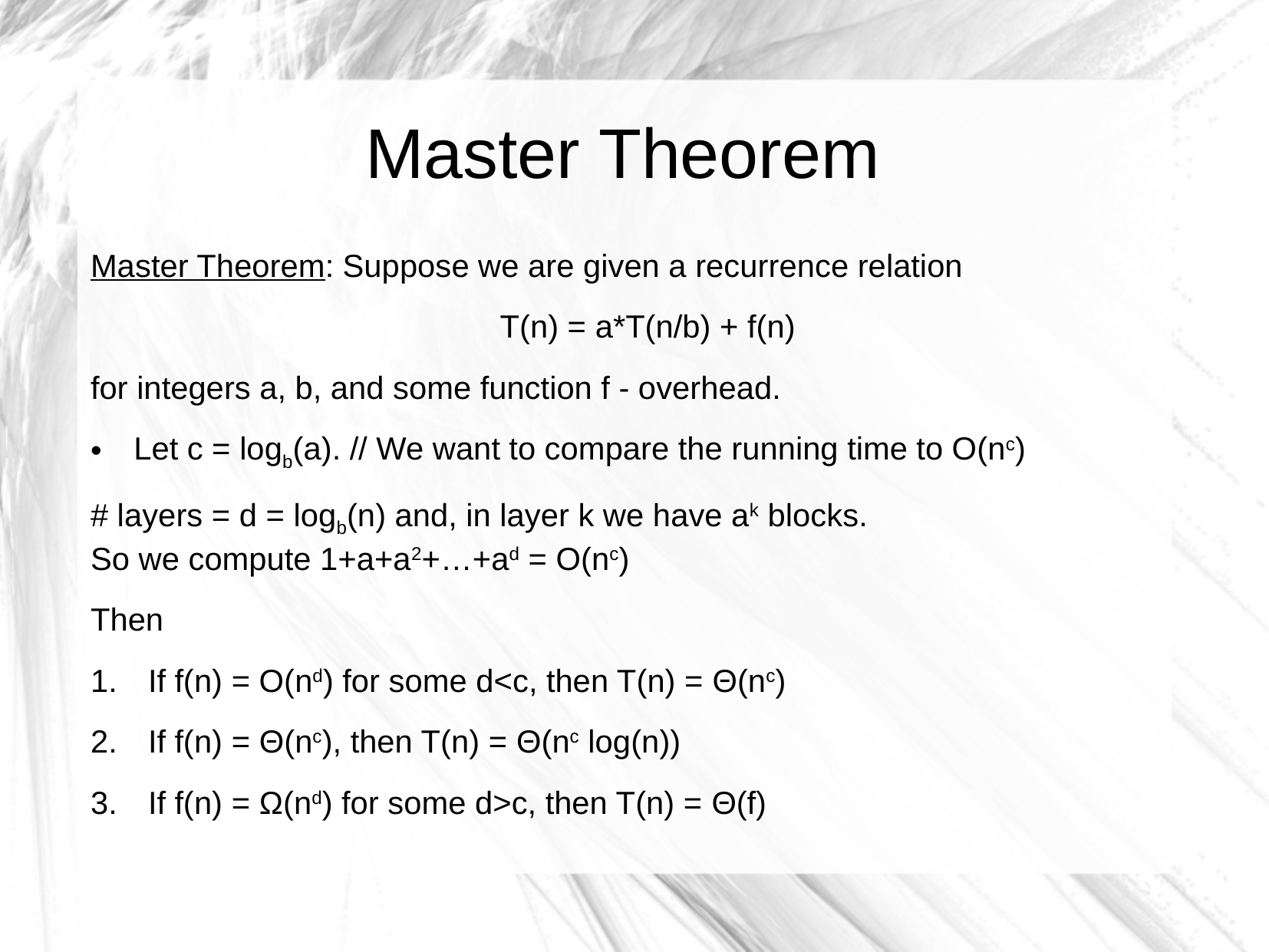

Master Theorem
Master Theorem: Suppose we are given a recurrence relation
T(n) = a*T(n/b) + f(n)
for integers a, b, and some function f - overhead.
Let c = logb(a). // We want to compare the running time to O(nc)
# layers = d = logb(n) and, in layer k we have ak blocks. So we compute 1+a+a2+…+ad = O(nc)
Then
If f(n) = O(nd) for some d<c, then T(n) = Θ(nc)
If f(n) = Θ(nc), then T(n) = Θ(nc log(n))
If f(n) = Ω(nd) for some d>c, then T(n) = Θ(f)